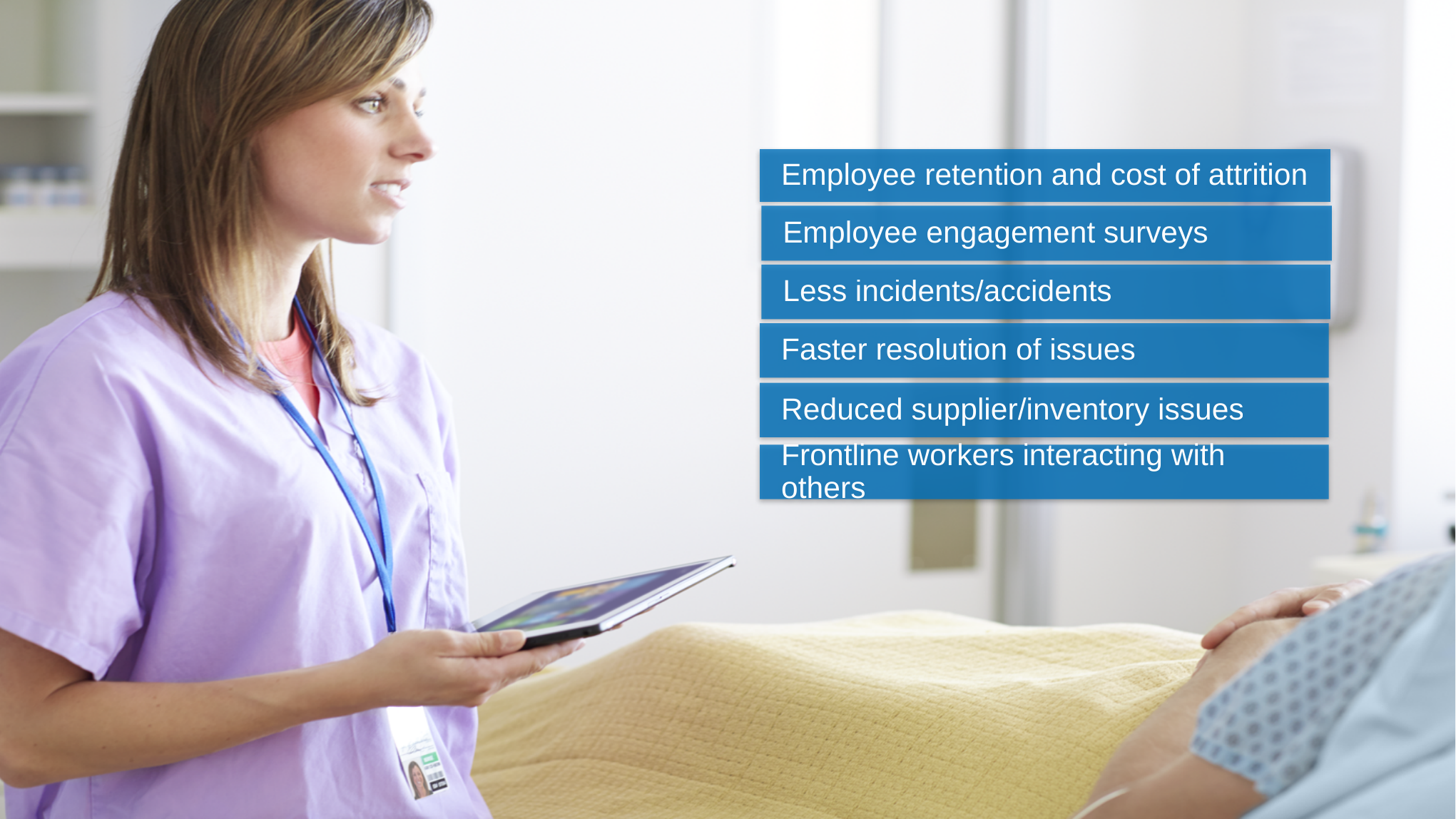

Employee retention and cost of attrition
Employee engagement surveys
Less incidents/accidents
Faster resolution of issues
Reduced supplier/inventory issues
Frontline workers interacting with others